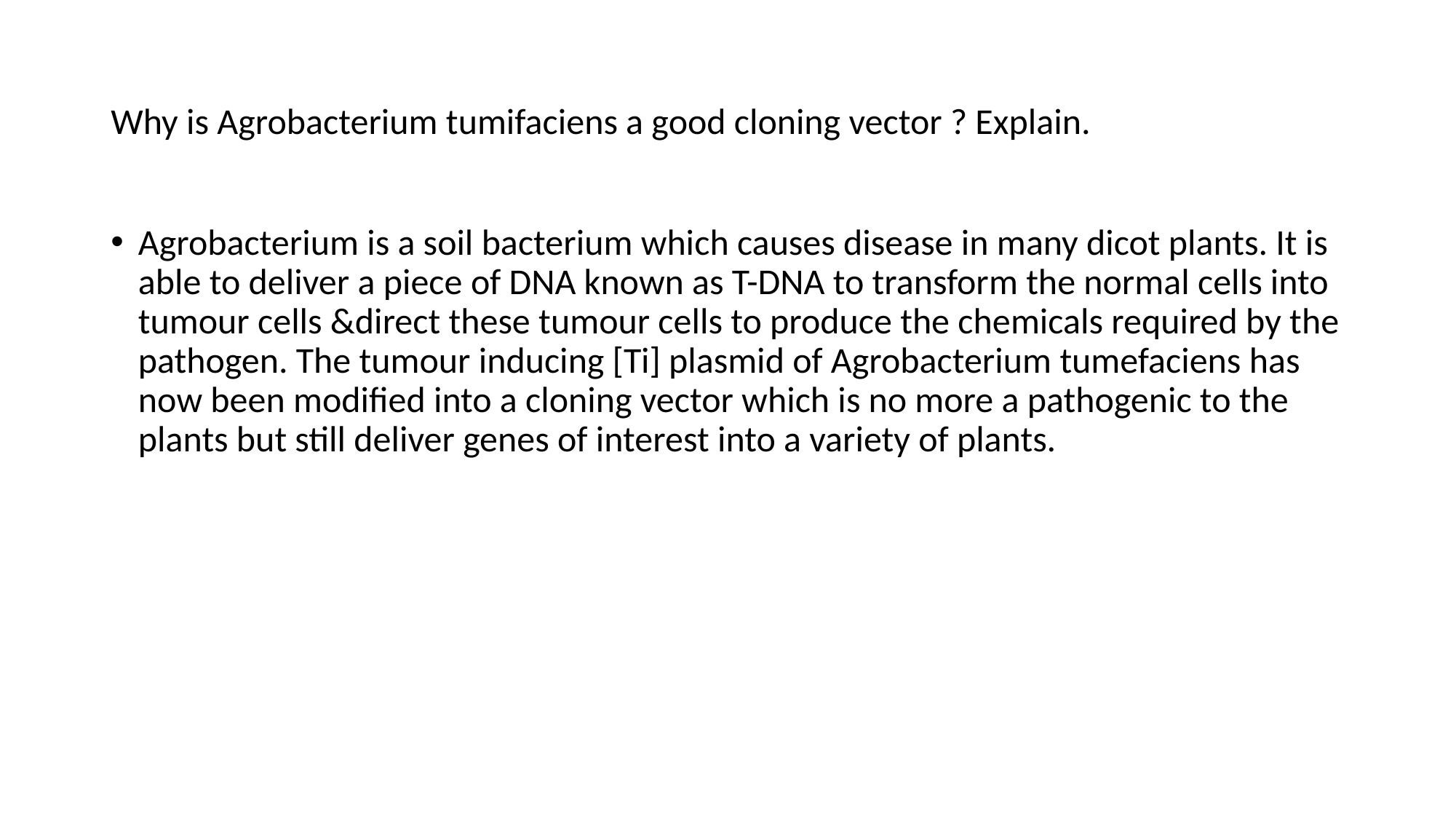

# Why is Agrobacterium tumifaciens a good cloning vector ? Explain.
Agrobacterium is a soil bacterium which causes disease in many dicot plants. It is able to deliver a piece of DNA known as T-DNA to transform the normal cells into tumour cells &direct these tumour cells to produce the chemicals required by the pathogen. The tumour inducing [Ti] plasmid of Agrobacterium tumefaciens has now been modified into a cloning vector which is no more a pathogenic to the plants but still deliver genes of interest into a variety of plants.